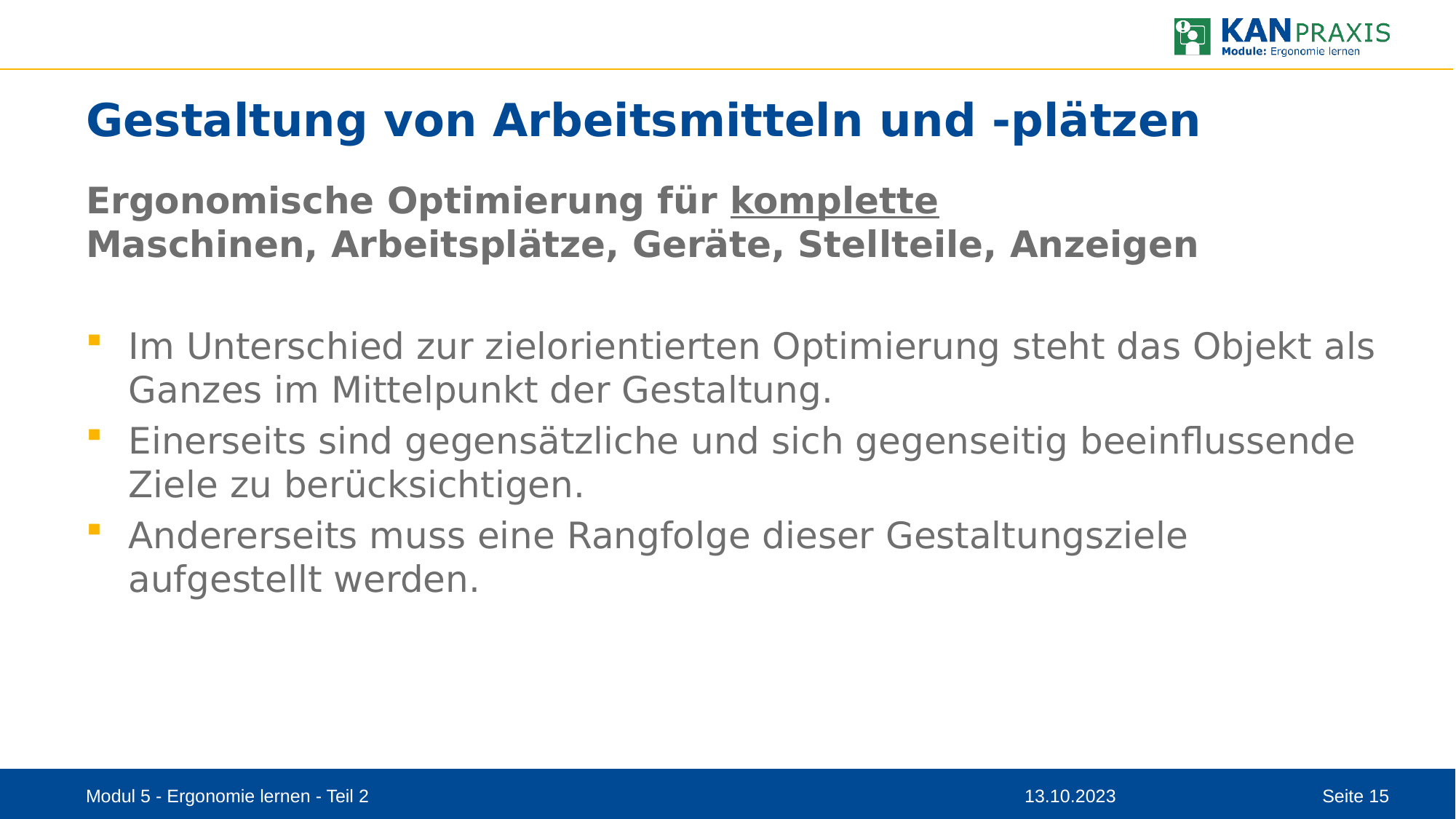

# Gestaltung von Arbeitsmitteln und -plätzen
Ergonomische Optimierung für komplette
Maschinen, Arbeitsplätze, Geräte, Stellteile, Anzeigen

Im Unterschied zur zielorientierten Optimierung steht das Objekt als Ganzes im Mittelpunkt der Gestaltung.
Einerseits sind gegensätzliche und sich gegenseitig beeinflussende Ziele zu berücksichtigen.
Andererseits muss eine Rangfolge dieser Gestaltungsziele aufgestellt werden.

Modul 5 - Ergonomie lernen - Teil 2
13.10.2023
Seite 15